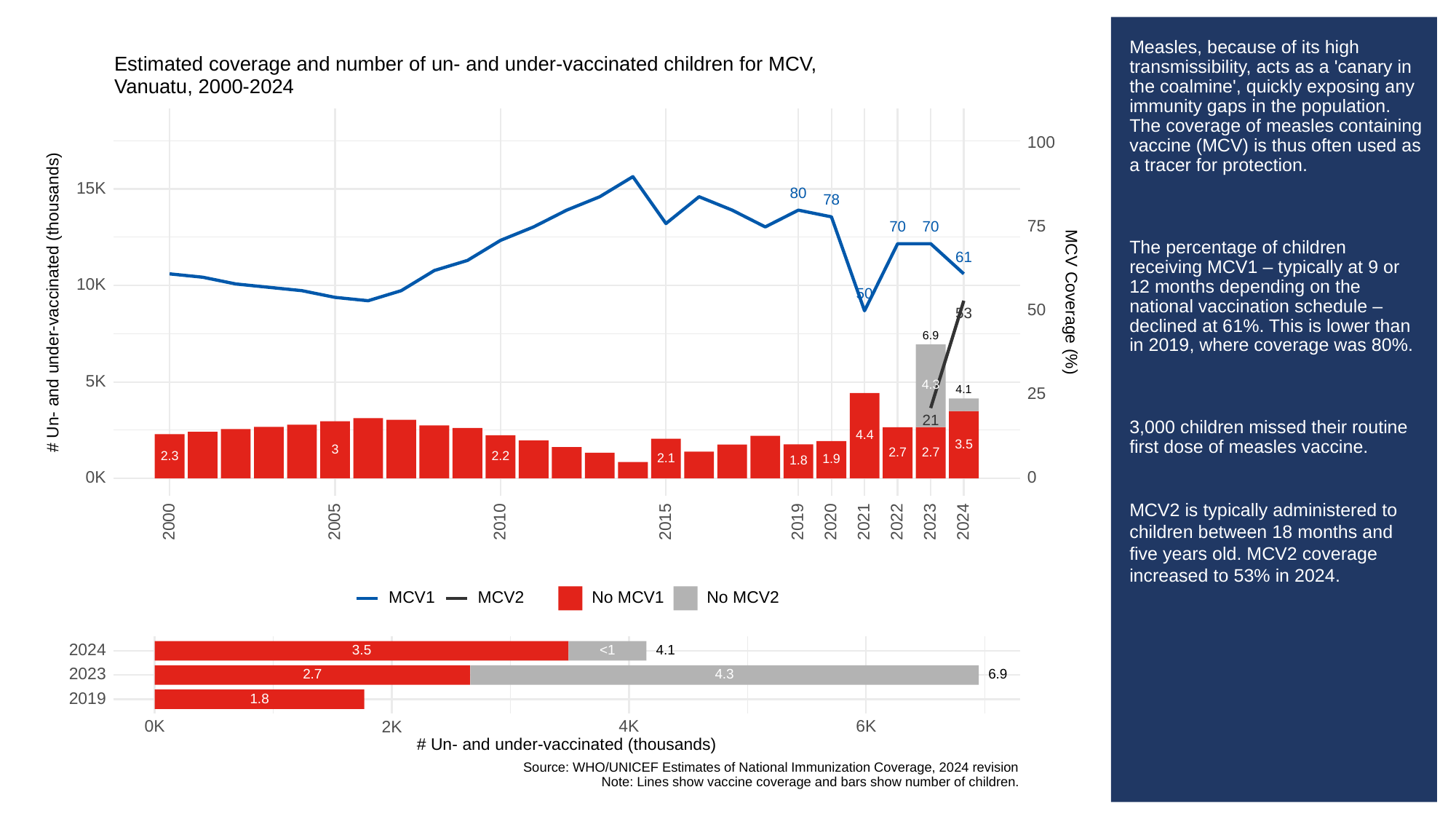

# Measles, because of its high transmissibility, acts as a 'canary in the coalmine', quickly exposing any immunity gaps in the population. The coverage of measles containing vaccine (MCV) is thus often used as a tracer for protection.

The percentage of children receiving MCV1 – typically at 9 or 12 months depending on the national vaccination schedule – declined at 61%. This is lower than in 2019, where coverage was 80%.

3,000 children missed their routine first dose of measles vaccine.

MCV2 is typically administered to children between 18 months and five years old. MCV2 coverage increased to 53% in 2024.

Estimated coverage and number of un- and under-vaccinated children for MCV,
Vanuatu, 2000-2024

100

15K
80

78
75
70
70

61
10K

50
# Un- and under-vaccinated (thousands)
MCV Coverage (%)

50
53
6.9

5K
4.3

4.1
25

21

4.4

3.5

3

2.7
2.7
2.3

2.2

2.1
1.9
1.8

0K
0

2023
2000
2005
2010
2015
2019
2020
2021
2022
2024

MCV1
MCV2
No MCV1
No MCV2

2024
3.5
<1
4.1

2023
4.3
6.9
2.7

2019
1.8

0K
6K
2K
4K
# Un- and under-vaccinated (thousands)
Source: WHO/UNICEF Estimates of National Immunization Coverage, 2024 revision
Note: Lines show vaccine coverage and bars show number of children.